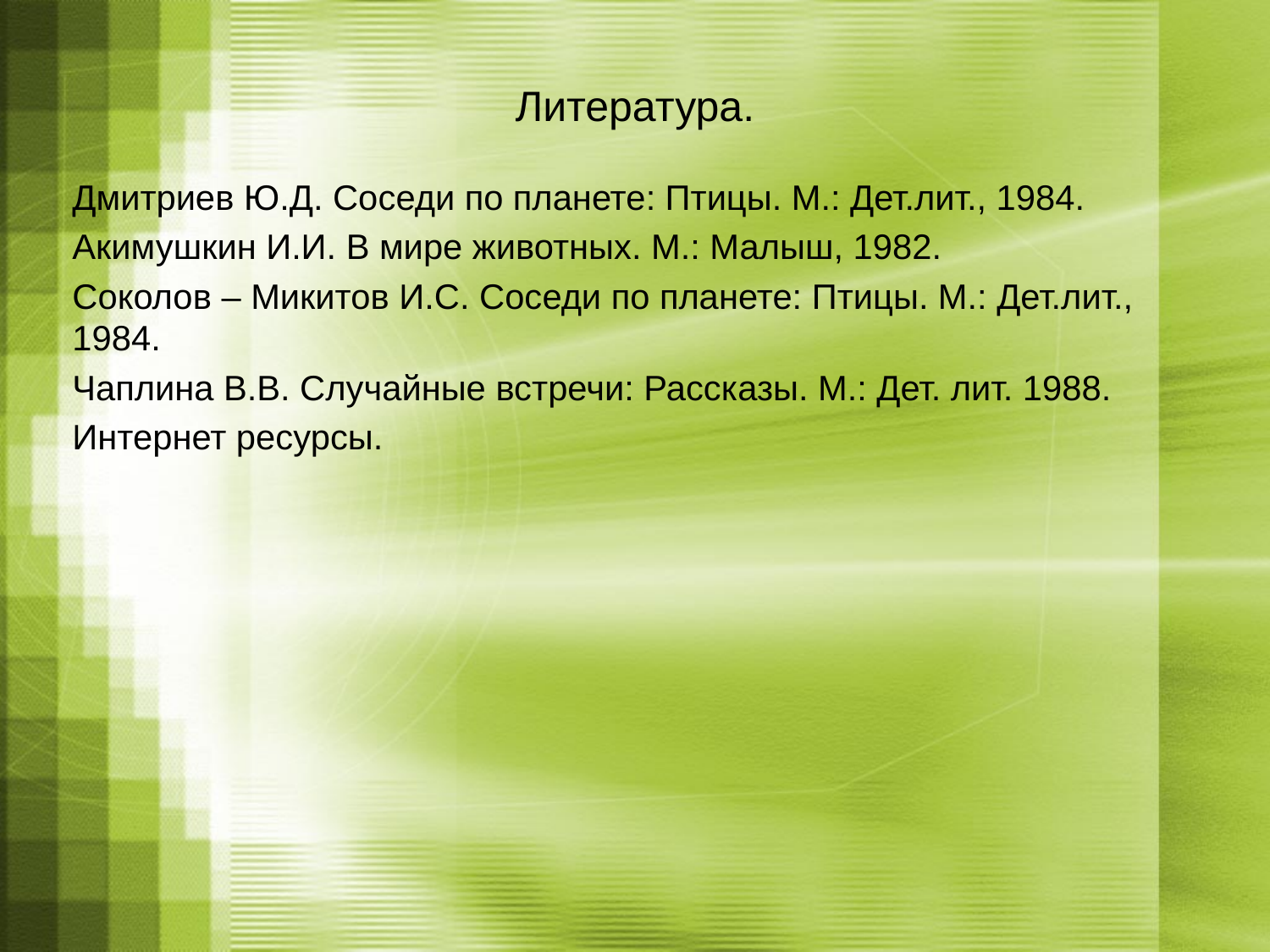

# Литература.
Дмитриев Ю.Д. Соседи по планете: Птицы. М.: Дет.лит., 1984.
Акимушкин И.И. В мире животных. М.: Малыш, 1982.
Соколов – Микитов И.С. Соседи по планете: Птицы. М.: Дет.лит., 1984.
Чаплина В.В. Случайные встречи: Рассказы. М.: Дет. лит. 1988.
Интернет ресурсы.